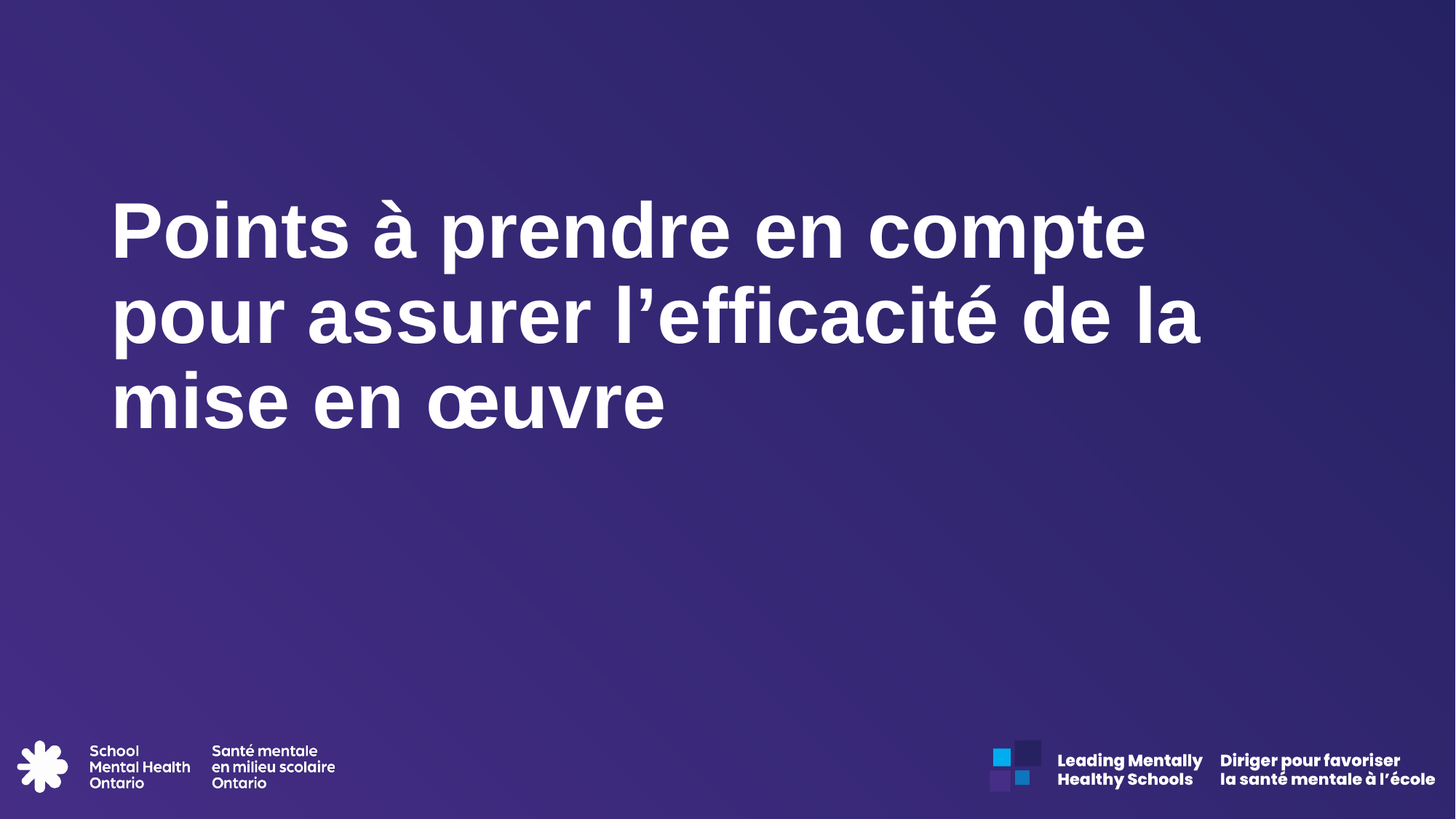

# Points à prendre en compte pour assurer l’efficacité de la mise en œuvre​